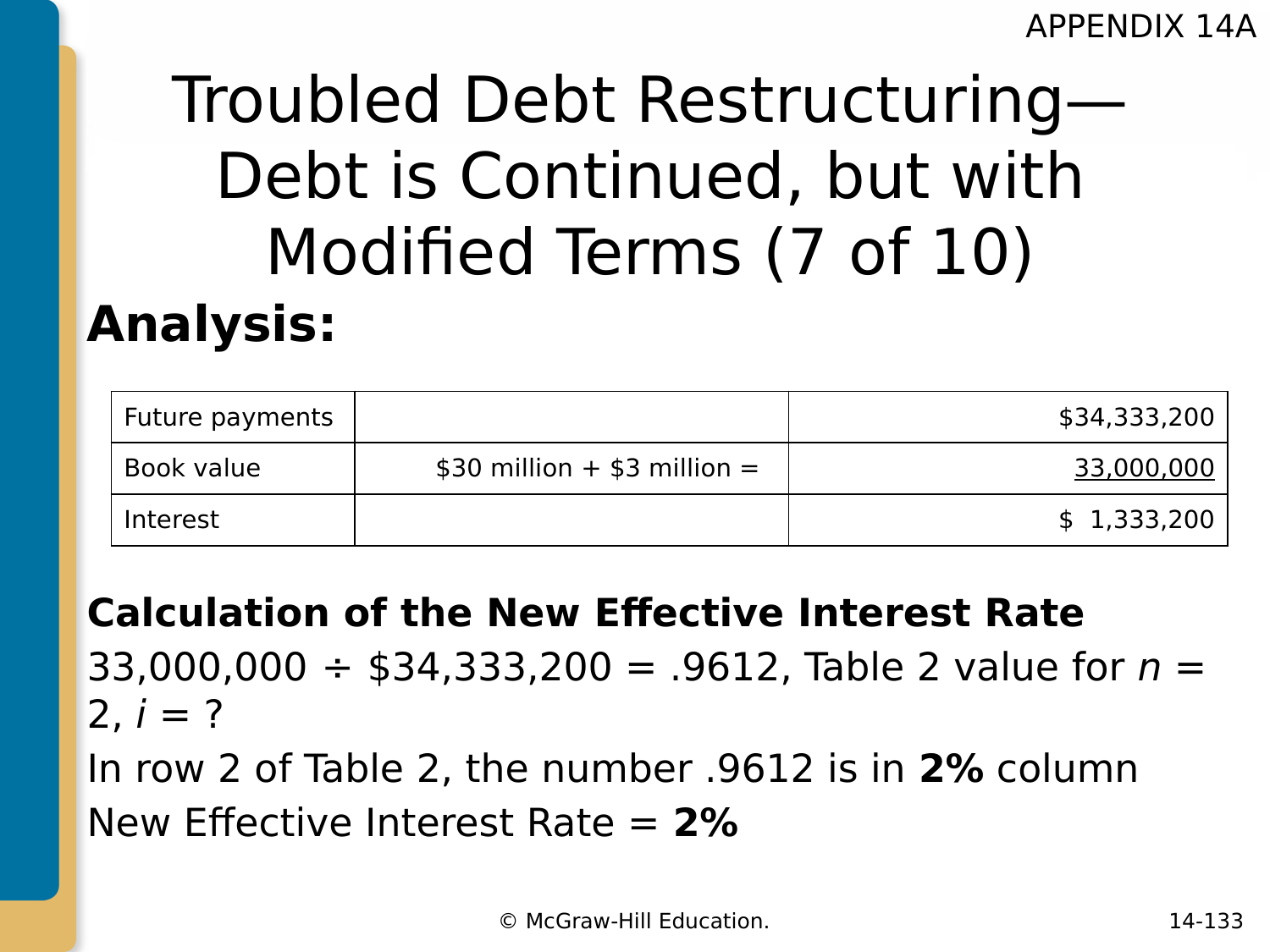

APPENDIX 14A
# Troubled Debt Restructuring—Debt is Continued, but with Modified Terms (7 of 10)
Analysis:
| Future payments |  | $34,333,200 |
| --- | --- | --- |
| Book value | $30 million + $3 million = | 33,000,000 |
| Interest |  | $ 1,333,200 |
Calculation of the New Effective Interest Rate
33,000,000 ÷ $34,333,200 = .9612, Table 2 value for n = 2, i = ?
In row 2 of Table 2, the number .9612 is in 2% column
New Effective Interest Rate = 2%